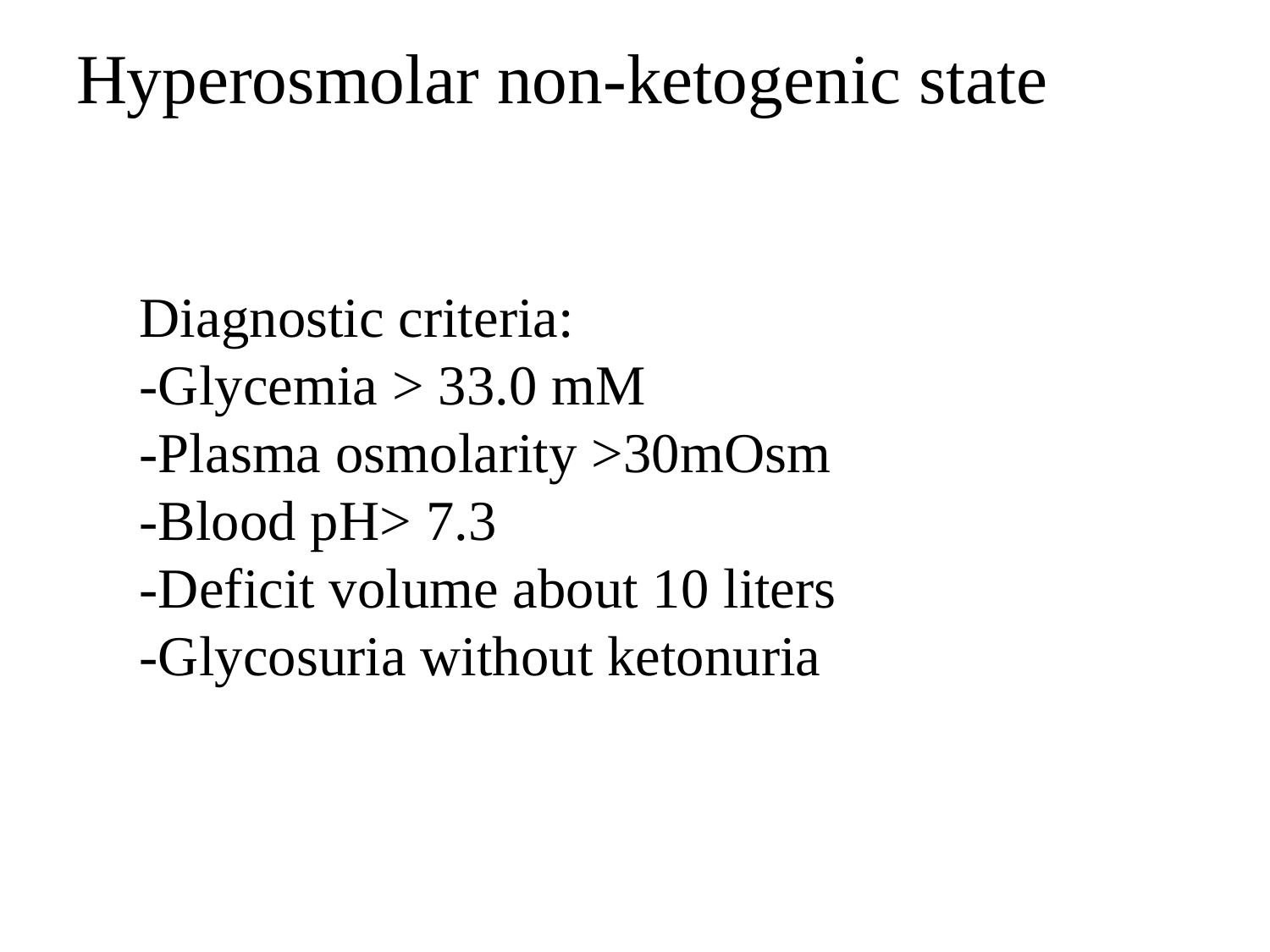

# Hyperosmolar non-ketogenic state

Diagnostic criteria:
-Glycemia > 33.0 mM
-Plasma osmolarity >30mOsm
-Blood pH> 7.3
-Deficit volume about 10 liters
-Glycosuria without ketonuria